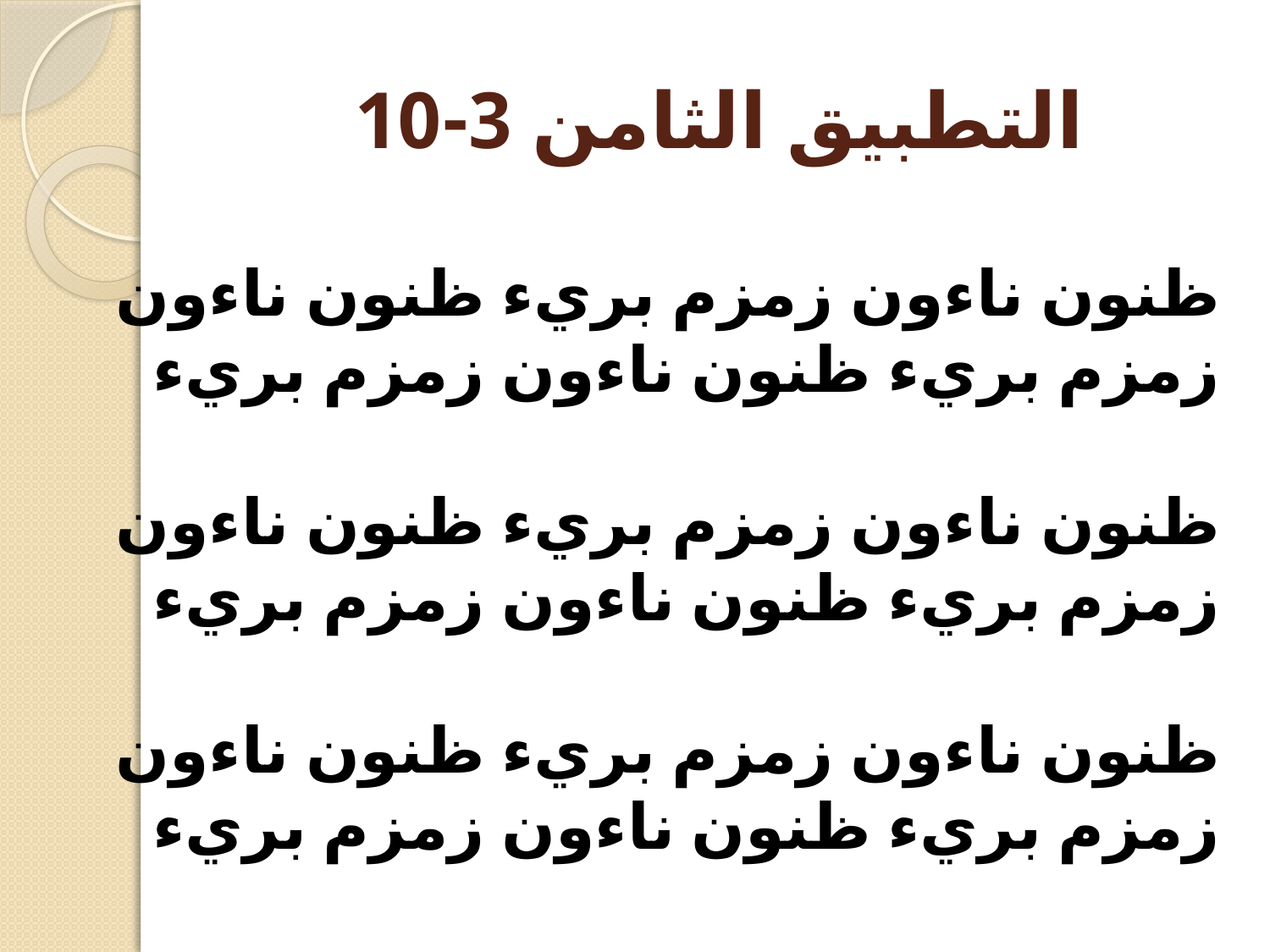

# التطبيق الثامن 3-10
ظنون ناءون زمزم بريء ظنون ناءون زمزم بريء ظنون ناءون زمزم بريء
ظنون ناءون زمزم بريء ظنون ناءون زمزم بريء ظنون ناءون زمزم بريء
ظنون ناءون زمزم بريء ظنون ناءون زمزم بريء ظنون ناءون زمزم بريء